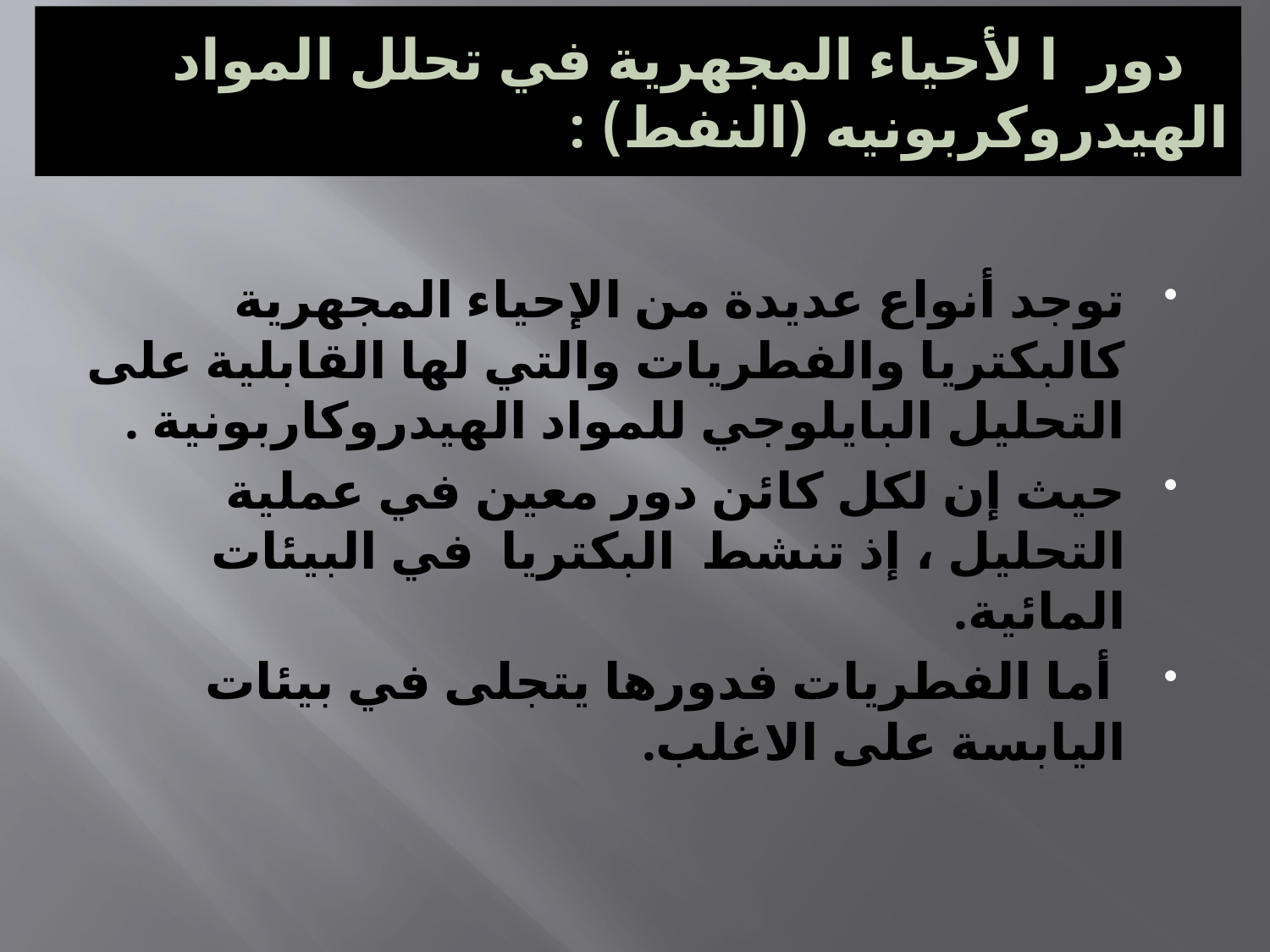

# دور  ا لأحياء المجهرية في تحلل المواد الهيدروكربونيه (النفط) :
توجد أنواع عديدة من الإحياء المجهرية كالبكتريا والفطريات والتي لها القابلية على التحليل البايلوجي للمواد الهيدروكاربونية .
حيث إن لكل كائن دور معين في عملية التحليل ، إذ تنشط  البكتريا  في البيئات المائية.
 أما الفطريات فدورها يتجلى في بيئات اليابسة على الاغلب.